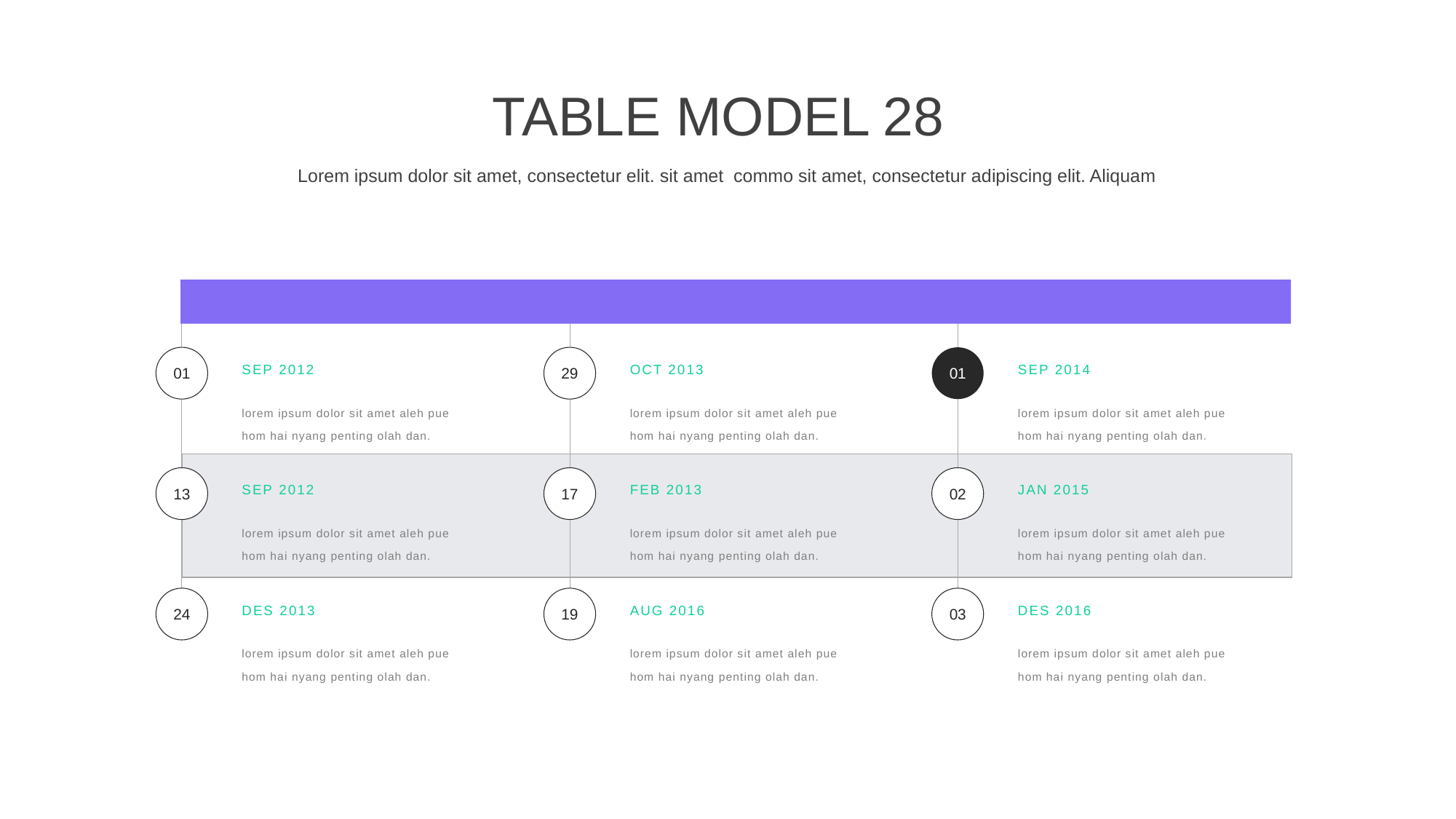

TABLE MODEL 28
Lorem ipsum dolor sit amet, consectetur elit. sit amet  commo sit amet, consectetur adipiscing elit. Aliquam

Sep 2012
oct 2013
Sep 2014
01
29
01
lorem ipsum dolor sit amet aleh pue hom hai nyang penting olah dan.
lorem ipsum dolor sit amet aleh pue hom hai nyang penting olah dan.
lorem ipsum dolor sit amet aleh pue hom hai nyang penting olah dan.

sep 2012
Feb 2013
jan 2015
13
17
02
lorem ipsum dolor sit amet aleh pue hom hai nyang penting olah dan.
lorem ipsum dolor sit amet aleh pue hom hai nyang penting olah dan.
lorem ipsum dolor sit amet aleh pue hom hai nyang penting olah dan.

Des 2013
aug 2016
Des 2016
24
19
03
lorem ipsum dolor sit amet aleh pue hom hai nyang penting olah dan.
lorem ipsum dolor sit amet aleh pue hom hai nyang penting olah dan.
lorem ipsum dolor sit amet aleh pue hom hai nyang penting olah dan.